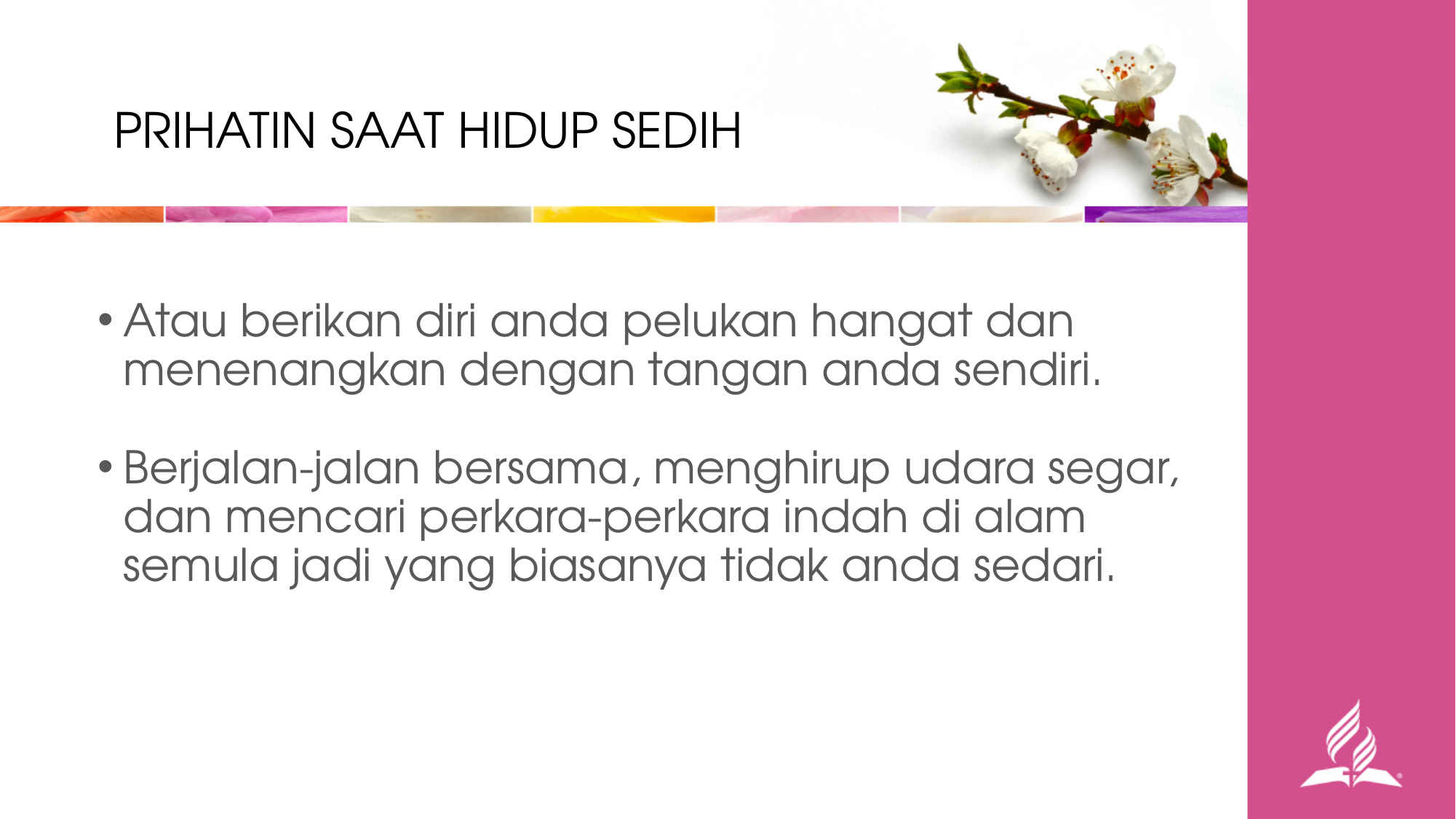

PRIHATIN SAAT HIDUP SEDIH
Atau berikan diri anda pelukan hangat dan menenangkan dengan tangan anda sendiri.

Berjalan-jalan bersama, menghirup udara segar, dan mencari perkara-perkara indah di alam semula jadi yang biasanya tidak anda sedari.